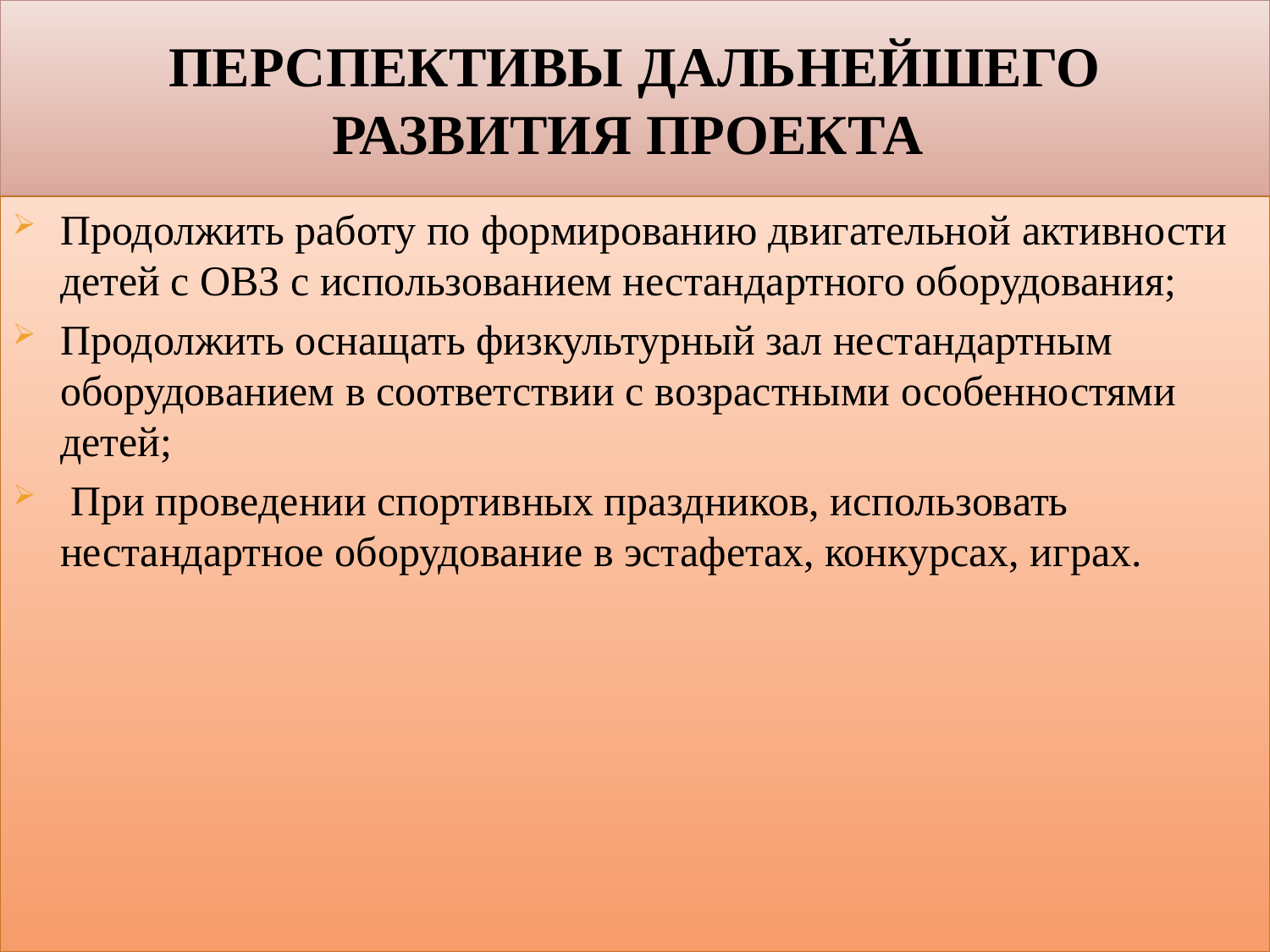

# Перспективы дальнейшего развития проекта
Продолжить работу по формированию двигательной активности детей с ОВЗ с использованием нестандартного оборудования;
Продолжить оснащать физкультурный зал нестандартным оборудованием в соответствии с возрастными особенностями детей;
 При проведении спортивных праздников, использовать нестандартное оборудование в эстафетах, конкурсах, играх.